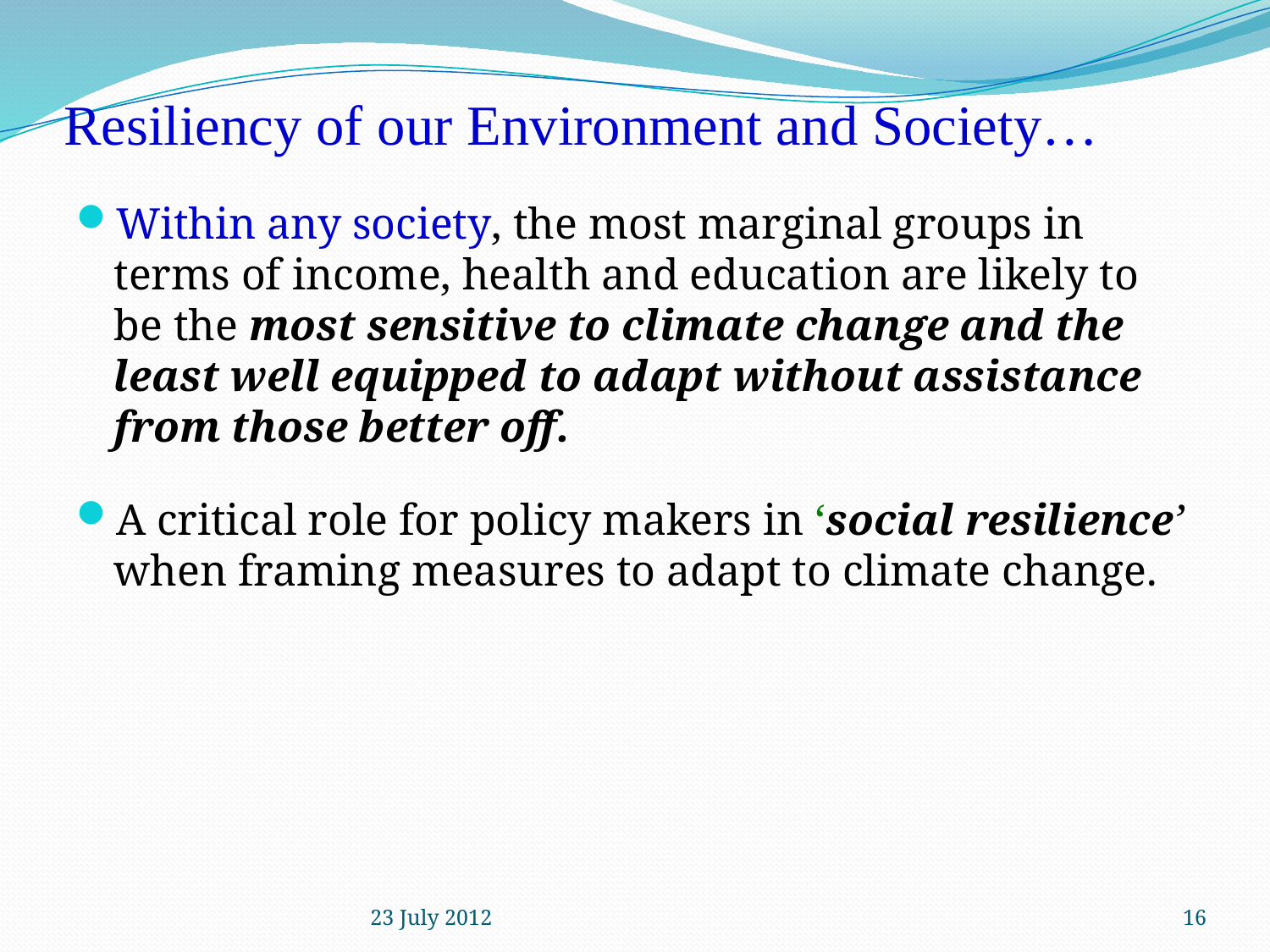

# Resiliency of our Environment and Society…
Within any society, the most marginal groups in terms of income, health and education are likely to be the most sensitive to climate change and the least well equipped to adapt without assistance from those better off.
A critical role for policy makers in ‘social resilience’ when framing measures to adapt to climate change.

23 July 2012
16